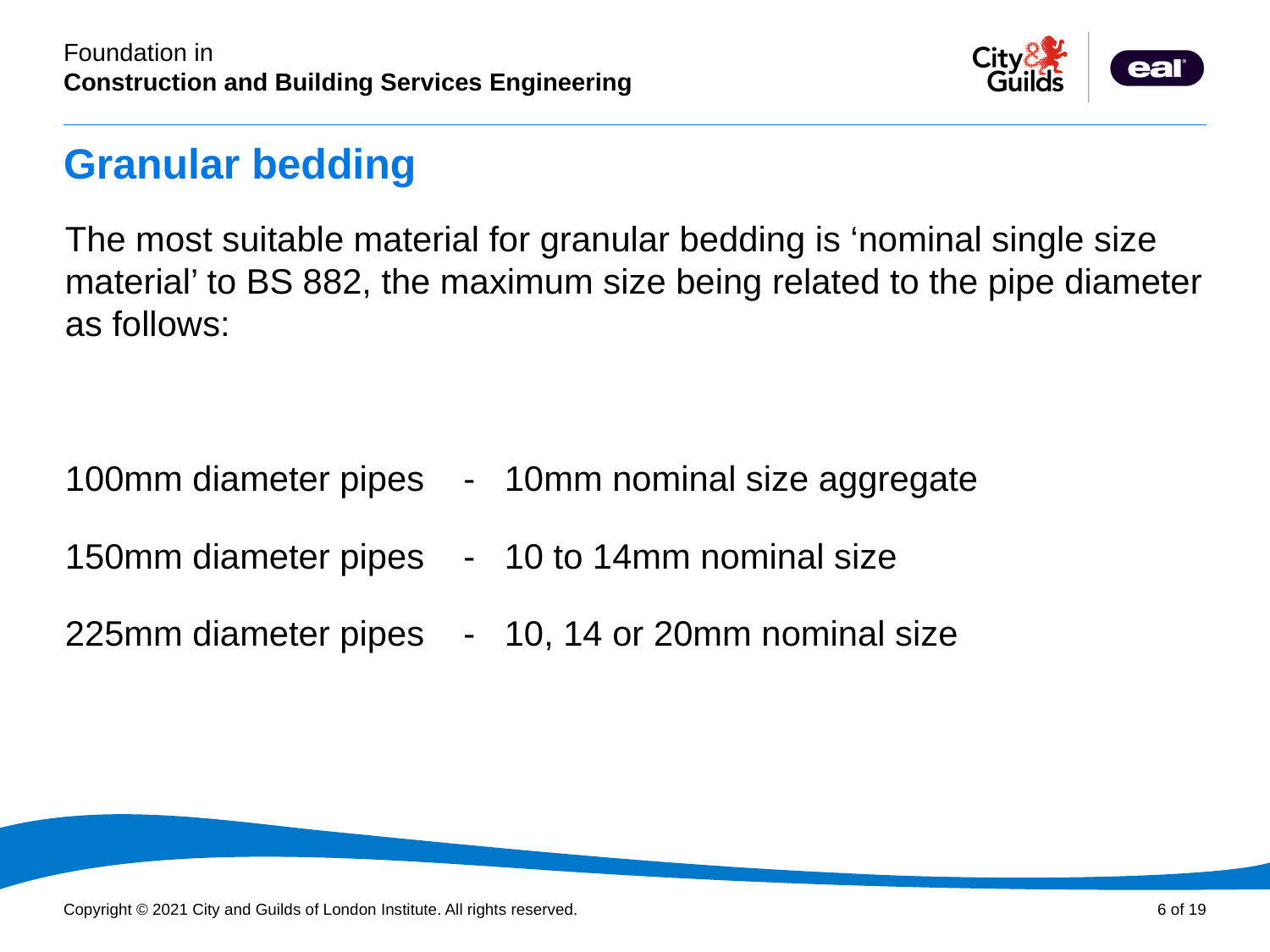

# Granular bedding
The most suitable material for granular bedding is ‘nominal single size material’ to BS 882, the maximum size being related to the pipe diameter as follows:

100mm diameter pipes    -   10mm nominal size aggregate
150mm diameter pipes    -   10 to 14mm nominal size
225mm diameter pipes    -   10, 14 or 20mm nominal size